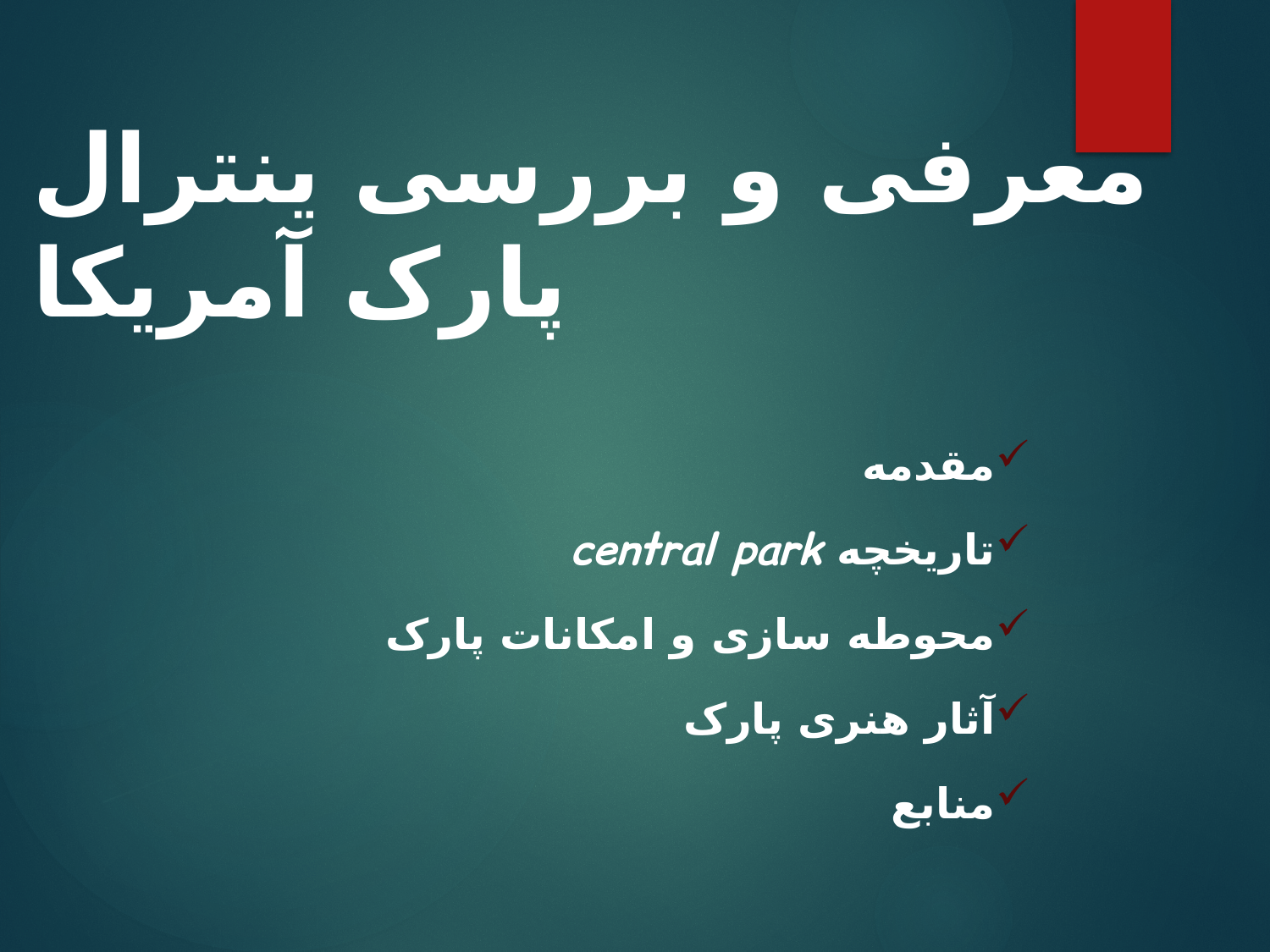

# معرفی و بررسی ینترال پارک آمریکا

مقدمه
تاریخچه central park
محوطه سازی و امکانات پارک
آثار هنری پارک
منابع